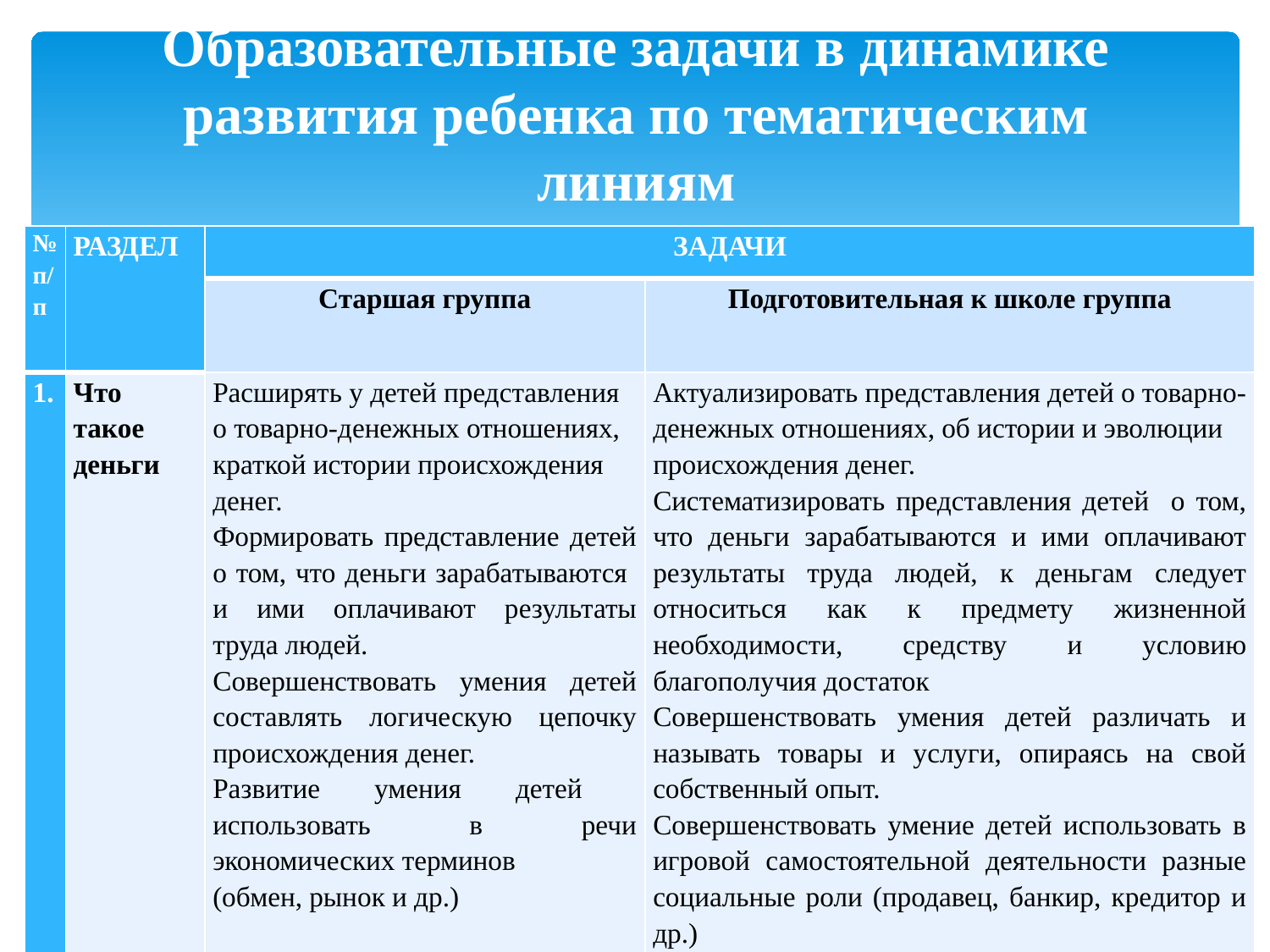

# Образовательные задачи в динамике развития ребенка по тематическим линиям
| №п/п | РАЗДЕЛ | ЗАДАЧИ |  |
| --- | --- | --- | --- |
|  |  | Старшая группа | Подготовительная к школе группа |
| 1. | Что такое деньги | Расширять у детей представления о товарно-денежных отношениях, краткой истории происхождения денег. Формировать представление детей о том, что деньги зарабатываются и ими оплачивают результаты труда людей. Совершенствовать умения детей составлять логическую цепочку происхождения денег. Развитие умения детей использовать в речи экономических терминов (обмен, рынок и др.) | Актуализировать представления детей о товарно-денежных отношениях, об истории и эволюции происхождения денег. Систематизировать представления детей о том, что деньги зарабатываются и ими оплачивают результаты труда людей, к деньгам следует относиться как к предмету жизненной необходимости, средству и условию благополучия достаток Совершенствовать умения детей различать и называть товары и услуги, опираясь на свой собственный опыт. Совершенствовать умение детей использовать в игровой самостоятельной деятельности разные социальные роли (продавец, банкир, кредитор и др.) |